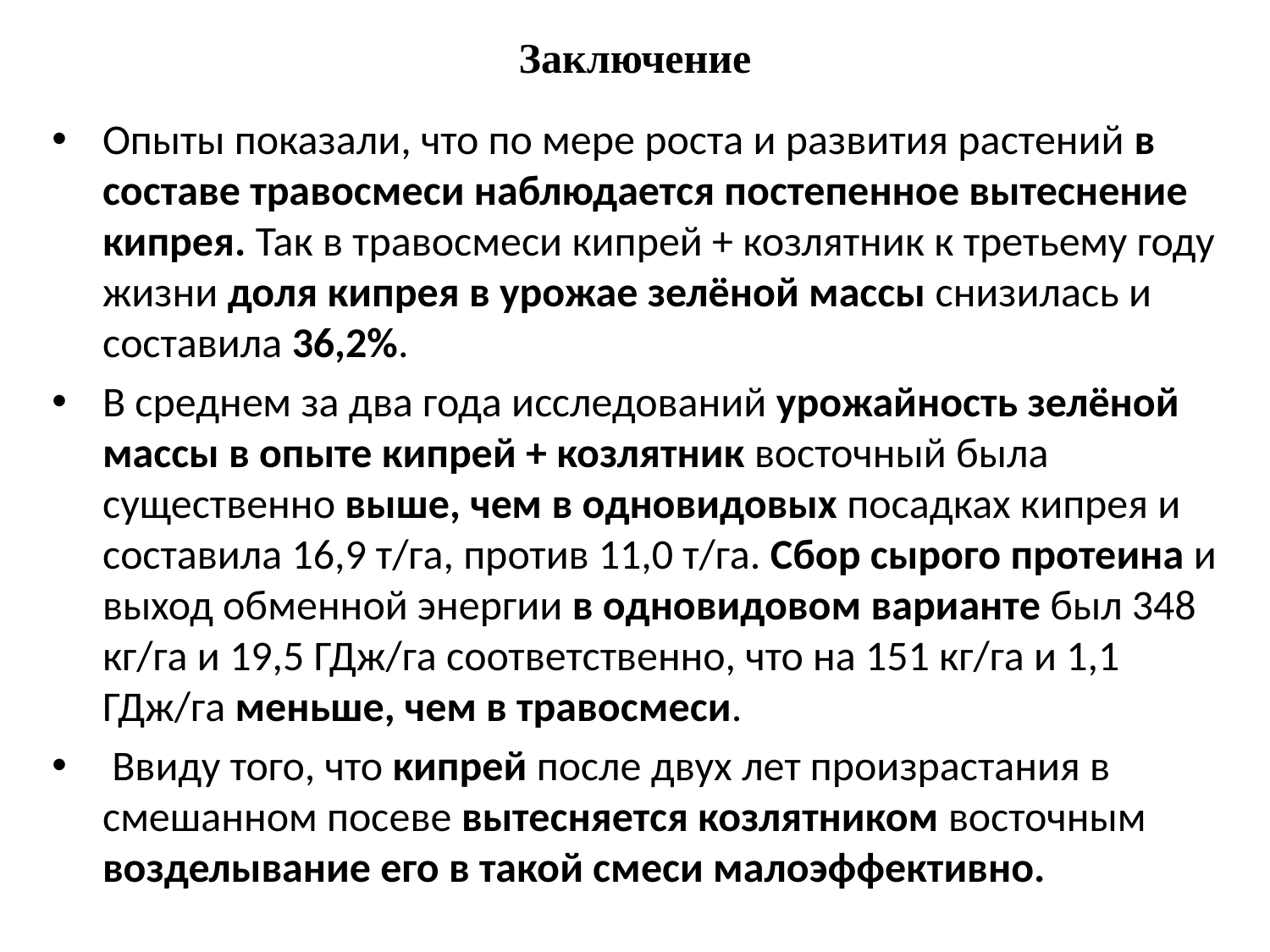

# Заключение
Опыты показали, что по мере роста и развития растений в составе травосмеси наблюдается постепенное вытеснение кипрея. Так в травосмеси кипрей + козлятник к третьему году жизни доля кипрея в урожае зелёной массы снизилась и составила 36,2%.
В среднем за два года исследований урожайность зелёной массы в опыте кипрей + козлятник восточный была существенно выше, чем в одновидовых посадках кипрея и составила 16,9 т/га, против 11,0 т/га. Сбор сырого протеина и выход обменной энергии в одновидовом варианте был 348 кг/га и 19,5 ГДж/га соответственно, что на 151 кг/га и 1,1 ГДж/га меньше, чем в травосмеси.
 Ввиду того, что кипрей после двух лет произрастания в смешанном посеве вытесняется козлятником восточным  возделывание его в такой смеси малоэффективно.